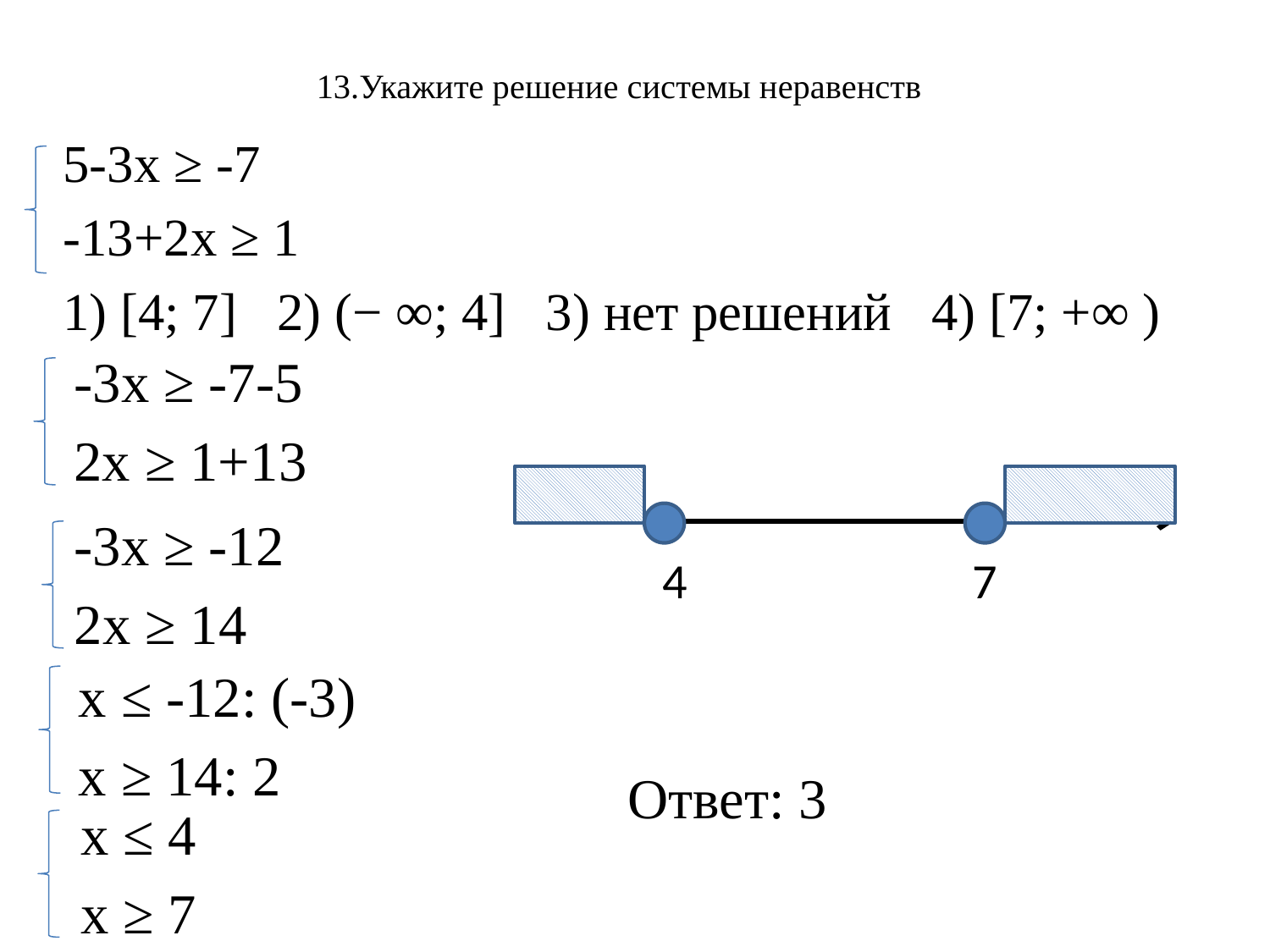

# 13.Укажите решение системы неравенств
5-3х ≥ -7
-13+2х ≥ 1
1) [4; 7]   2) (− ∞; 4]   3) нет решений   4) [7; +∞ )

-3х ≥ -7-5
2х ≥ 1+13

-3х ≥ -12
2х ≥ 14

4
7
х ≤ -12: (-3)
х ≥ 14: 2

Ответ: 3
х ≤ 4
х ≥ 7